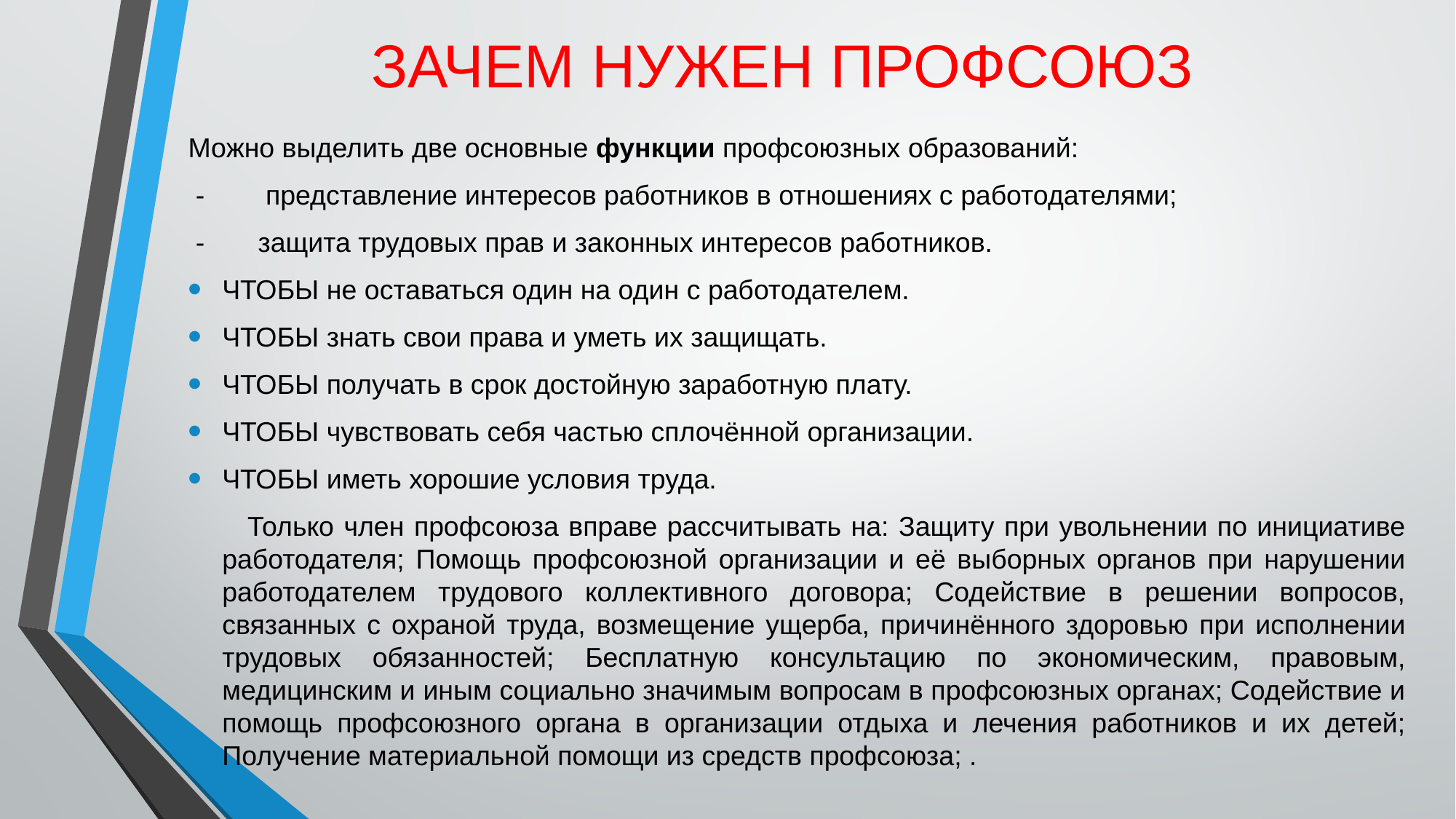

# ЗАЧЕМ НУЖЕН ПРОФСОЮЗ
Можно выделить две основные функции профсоюзных образований:
 -        представление интересов работников в отношениях с работодателями;
 -       защита трудовых прав и законных интересов работников.
ЧТОБЫ не оставаться один на один с работодателем.
ЧТОБЫ знать свои права и уметь их защищать.
ЧТОБЫ получать в срок достойную заработную плату.
ЧТОБЫ чувствовать себя частью сплочённой организации.
ЧТОБЫ иметь хорошие условия труда.
      Только член профсоюза вправе рассчитывать на: Защиту при увольнении по инициативе работодателя; Помощь профсоюзной организации и её выборных органов при нарушении работодателем трудового коллективного договора; Содействие в решении вопросов, связанных с охраной труда, возмещение ущерба, причинённого здоровью при исполнении трудовых обязанностей; Бесплатную консультацию по экономическим, правовым, медицинским и иным социально значимым вопросам в профсоюзных органах; Содействие и помощь профсоюзного органа в организации отдыха и лечения работников и их детей; Получение материальной помощи из средств профсоюза; .